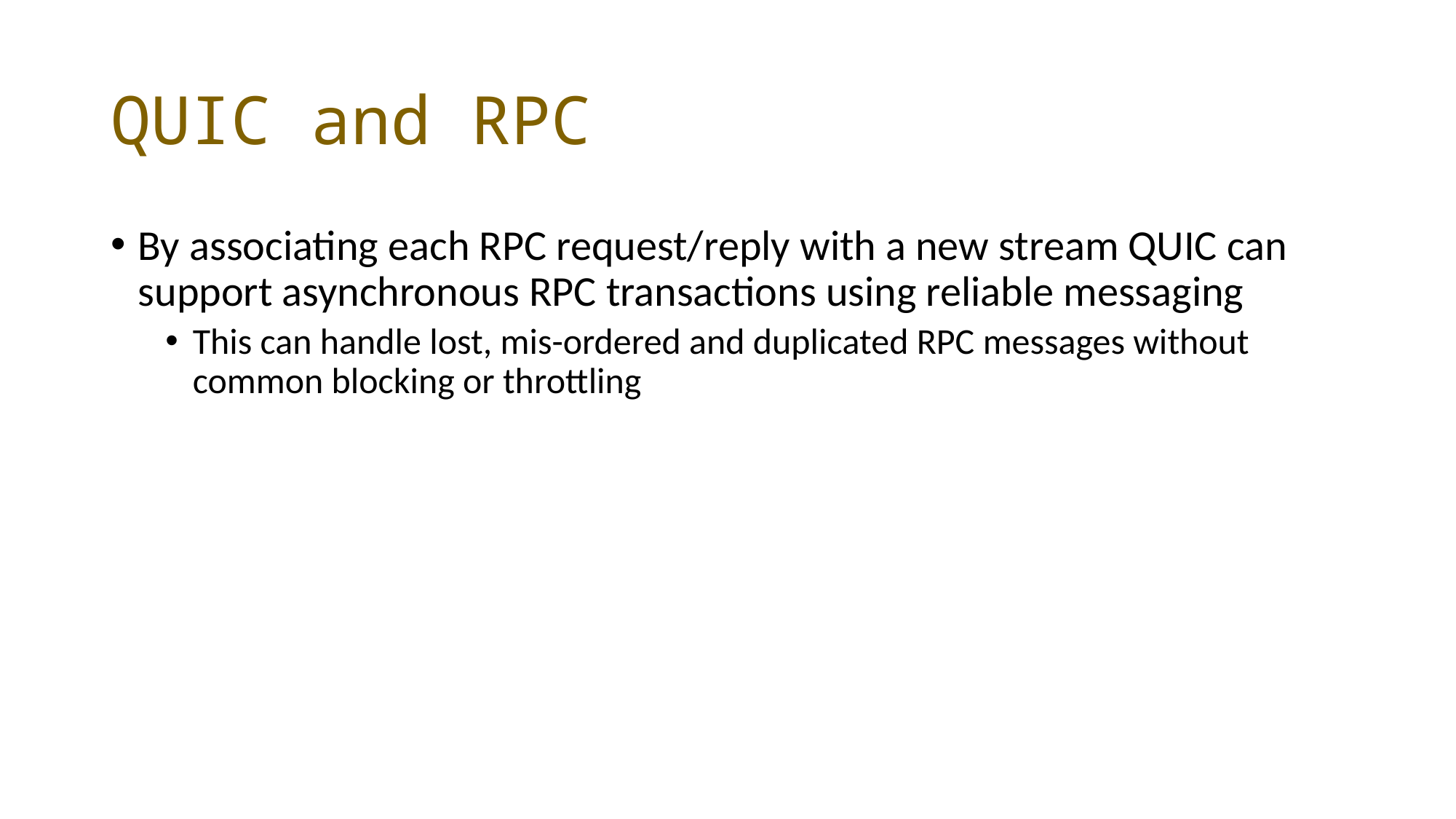

# QUIC and RPC
By associating each RPC request/reply with a new stream QUIC can support asynchronous RPC transactions using reliable messaging
This can handle lost, mis-ordered and duplicated RPC messages without common blocking or throttling